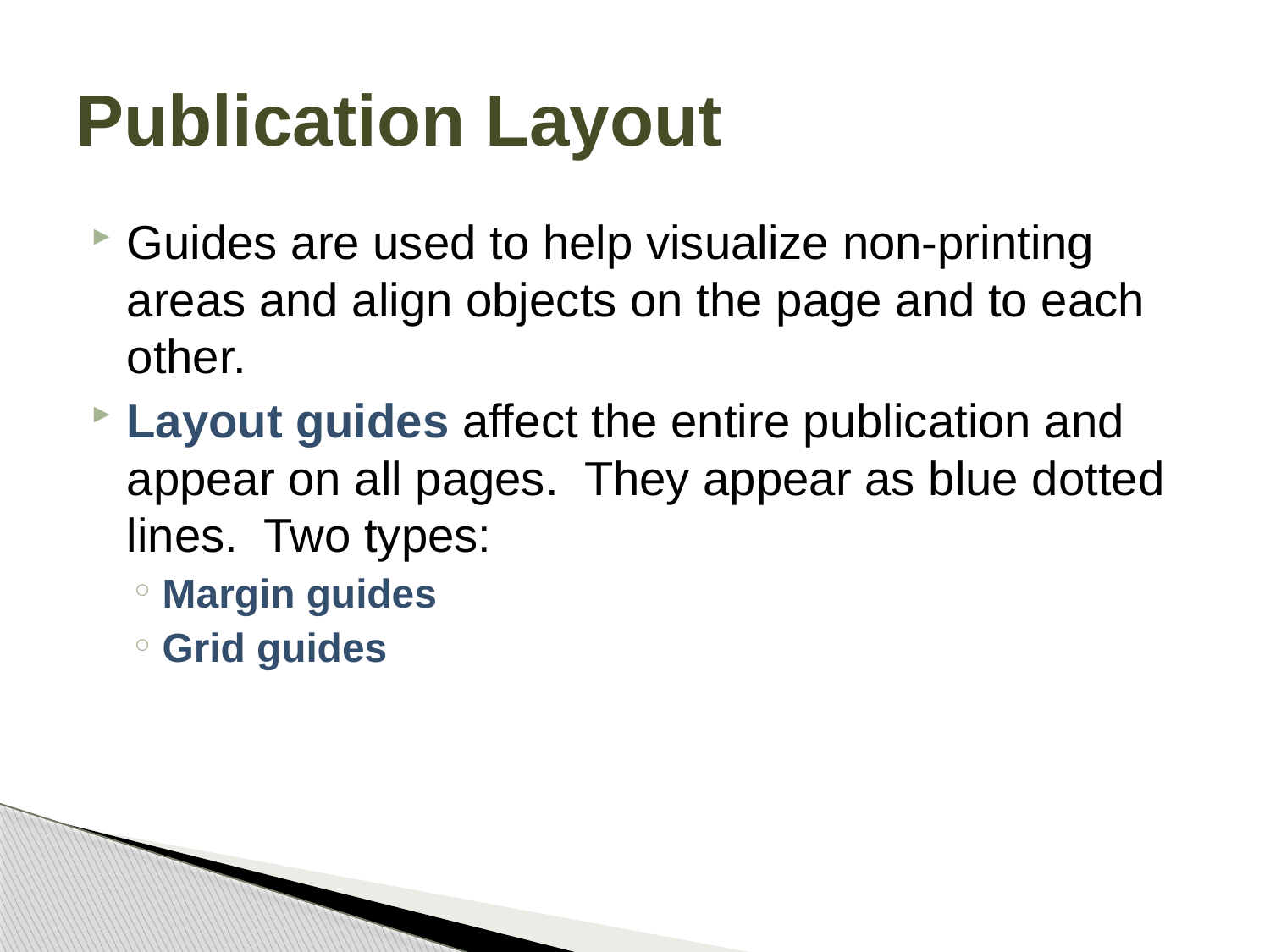

# Publication Layout
Guides are used to help visualize non-printing areas and align objects on the page and to each other.
Layout guides affect the entire publication and appear on all pages.  They appear as blue dotted lines.  Two types:
Margin guides
Grid guides